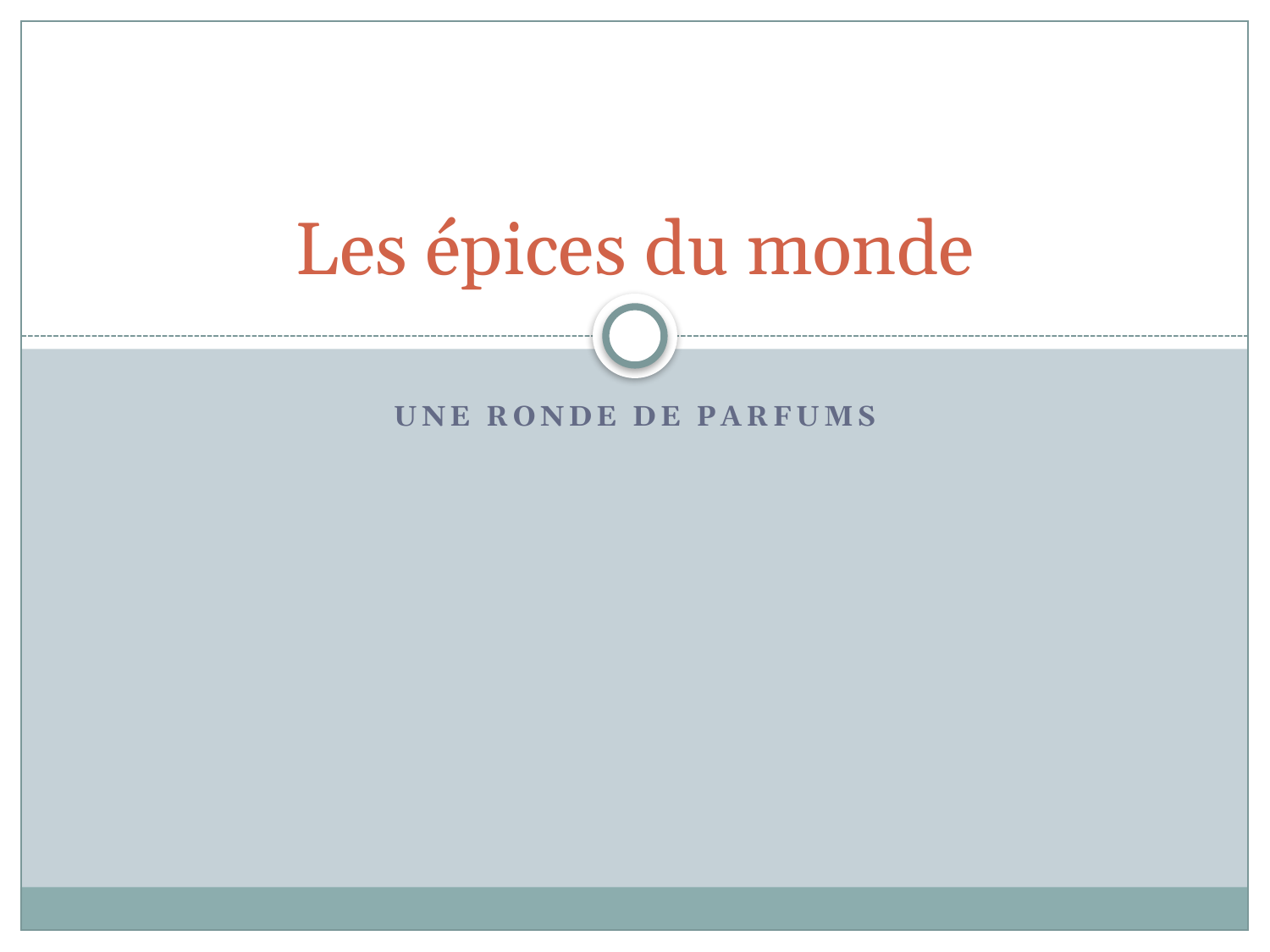

# Les épices du monde
Une ronde de parfums